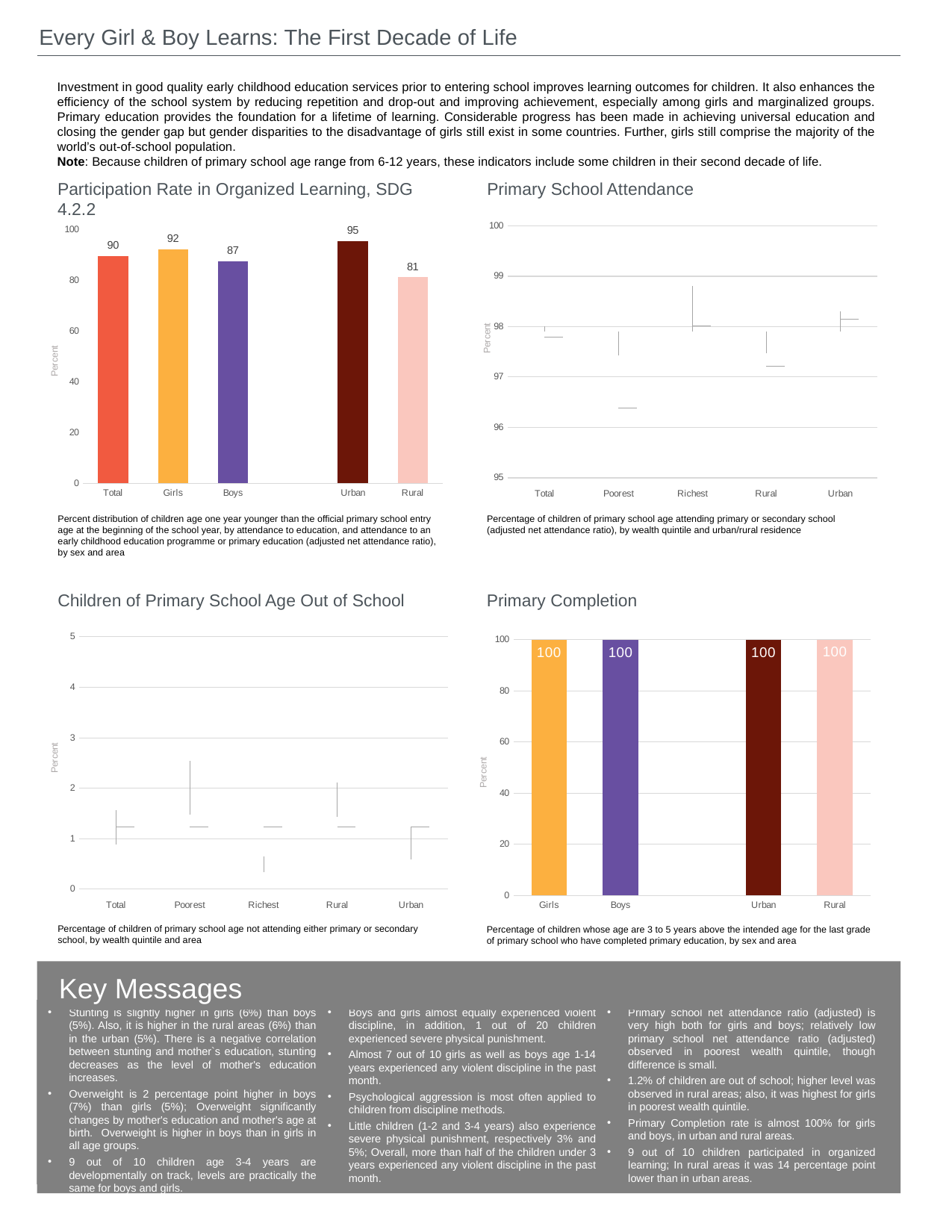

Every Girl & Boy Learns: The First Decade of Life
Investment in good quality early childhood education services prior to entering school improves learning outcomes for children. It also enhances the efficiency of the school system by reducing repetition and drop-out and improving achievement, especially among girls and marginalized groups. Primary education provides the foundation for a lifetime of learning. Considerable progress has been made in achieving universal education and closing the gender gap but gender disparities to the disadvantage of girls still exist in some countries. Further, girls still comprise the majority of the world’s out-of-school population.
Note: Because children of primary school age range from 6-12 years, these indicators include some children in their second decade of life.
Participation Rate in Organized Learning, SDG 4.2.2
Primary School Attendance

[unsupported chart]

### Chart

| Category |  |
|---|---|
| Total | 89.58475599053824 |
| Girls | 92.21721456838719 |
| Boys | 87.45451644301143 |
|  | None |
| Urban | 95.35813331053606 |
| Rural | 81.22142110212528 |
Percent distribution of children age one year younger than the official primary school entry age at the beginning of the school year, by attendance to education, and attendance to an early childhood education programme or primary education (adjusted net attendance ratio), by sex and area
Percentage of children of primary school age attending primary or secondary school (adjusted net attendance ratio), by wealth quintile and urban/rural residence
Children of Primary School Age Out of School
Primary Completion

[unsupported chart]

### Chart

| Category |  |
|---|---|
| Girls | 99.908241041231 |
| Boys | 99.9045581857072 |
|  | None |
| Urban | 99.8526782327189 |
| Rural | 99.9869159669782 |
Key Messages
Percentage of children of primary school age not attending either primary or secondary school, by wealth quintile and area
Percentage of children whose age are 3 to 5 years above the intended age for the last grade of primary school who have completed primary education, by sex and area

Key Messages
Stunting is slightly higher in girls (6%) than boys (5%). Also, it is higher in the rural areas (6%) than in the urban (5%). There is a negative correlation between stunting and mother`s education, stunting decreases as the level of mother's education increases.
Overweight is 2 percentage point higher in boys (7%) than girls (5%); Overweight significantly changes by mother's education and mother's age at birth.  Overweight is higher in boys than in girls in all age groups.
9 out of 10 children age 3-4 years are developmentally on track, levels are practically the same for boys and girls.
Boys and girls almost equally experienced violent discipline, in addition, 1 out of 20 children experienced severe physical punishment.
Almost 7 out of 10 girls as well as boys age 1-14 years experienced any violent discipline in the past month.
Psychological aggression is most often applied to children from discipline methods.
Little children (1-2 and 3-4 years) also experience severe physical punishment, respectively 3% and 5%; Overall, more than half of the children under 3 years experienced any violent discipline in the past month.
Primary school net attendance ratio (adjusted) is very high both for girls and boys; relatively low primary school net attendance ratio (adjusted) observed in poorest wealth quintile, though difference is small.
1.2% of children are out of school; higher level was observed in rural areas; also, it was highest for girls in poorest wealth quintile.
Primary Completion rate is almost 100% for girls and boys, in urban and rural areas.
9 out of 10 children participated in organized learning; In rural areas it was 14 percentage point lower than in urban areas.